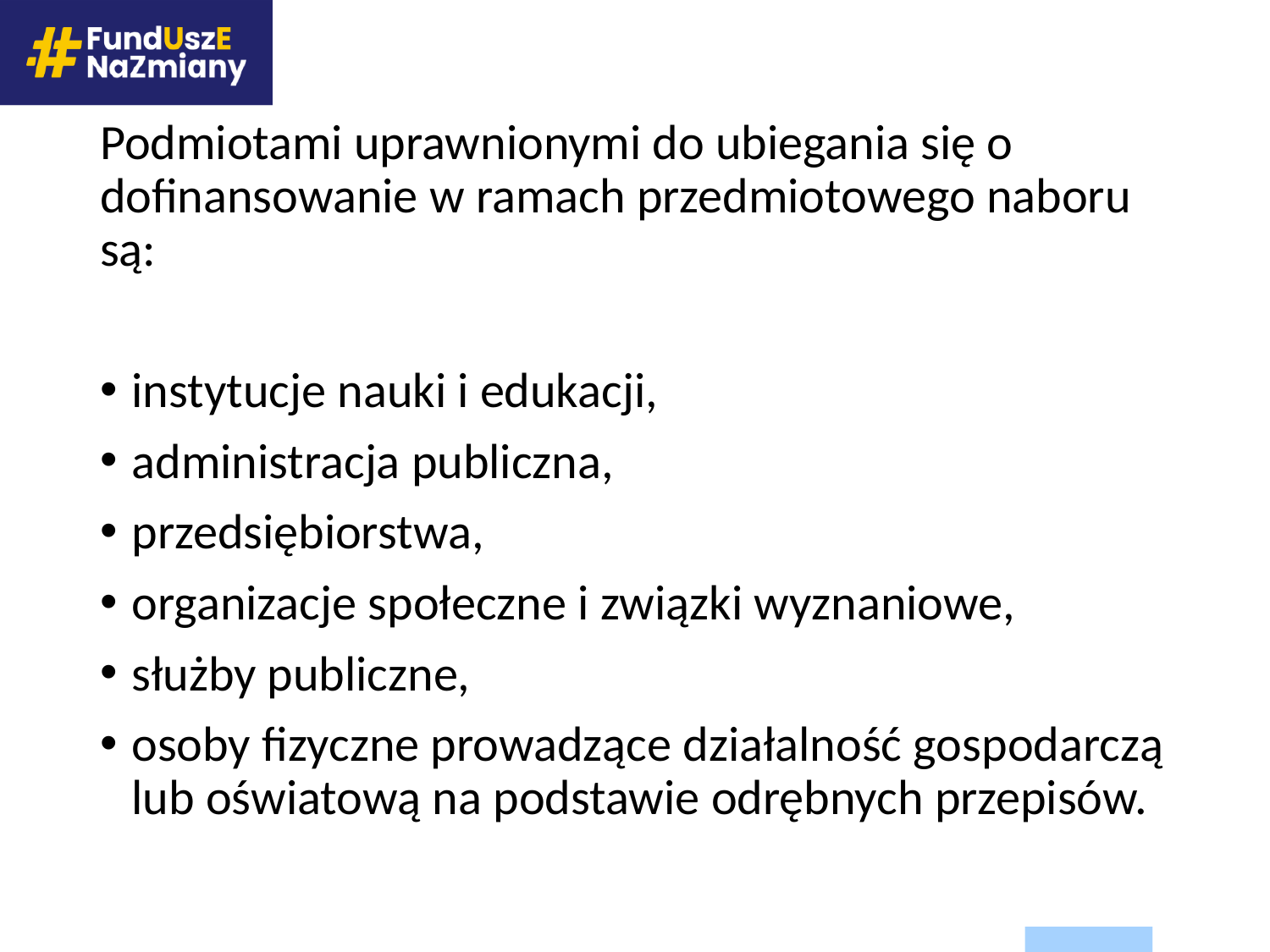

Podmiotami uprawnionymi do ubiegania się o dofinansowanie w ramach przedmiotowego naboru są:

instytucje nauki i edukacji,
administracja publiczna,
przedsiębiorstwa,
organizacje społeczne i związki wyznaniowe,
służby publiczne,
osoby fizyczne prowadzące działalność gospodarczą lub oświatową na podstawie odrębnych przepisów.